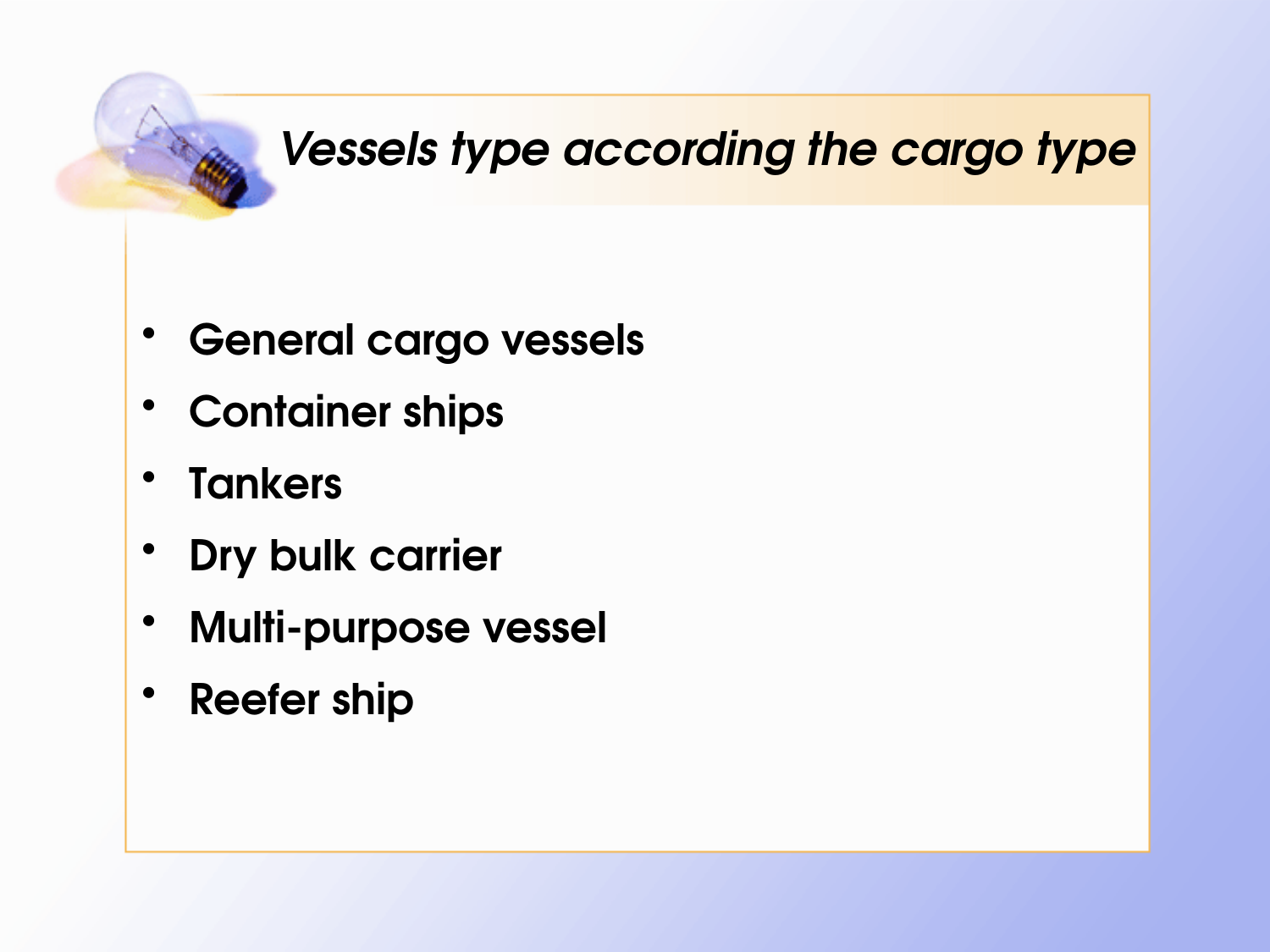

# Vessels type according the cargo type
General cargo vessels
Container ships
Tankers
Dry bulk carrier
Multi-purpose vessel
Reefer ship